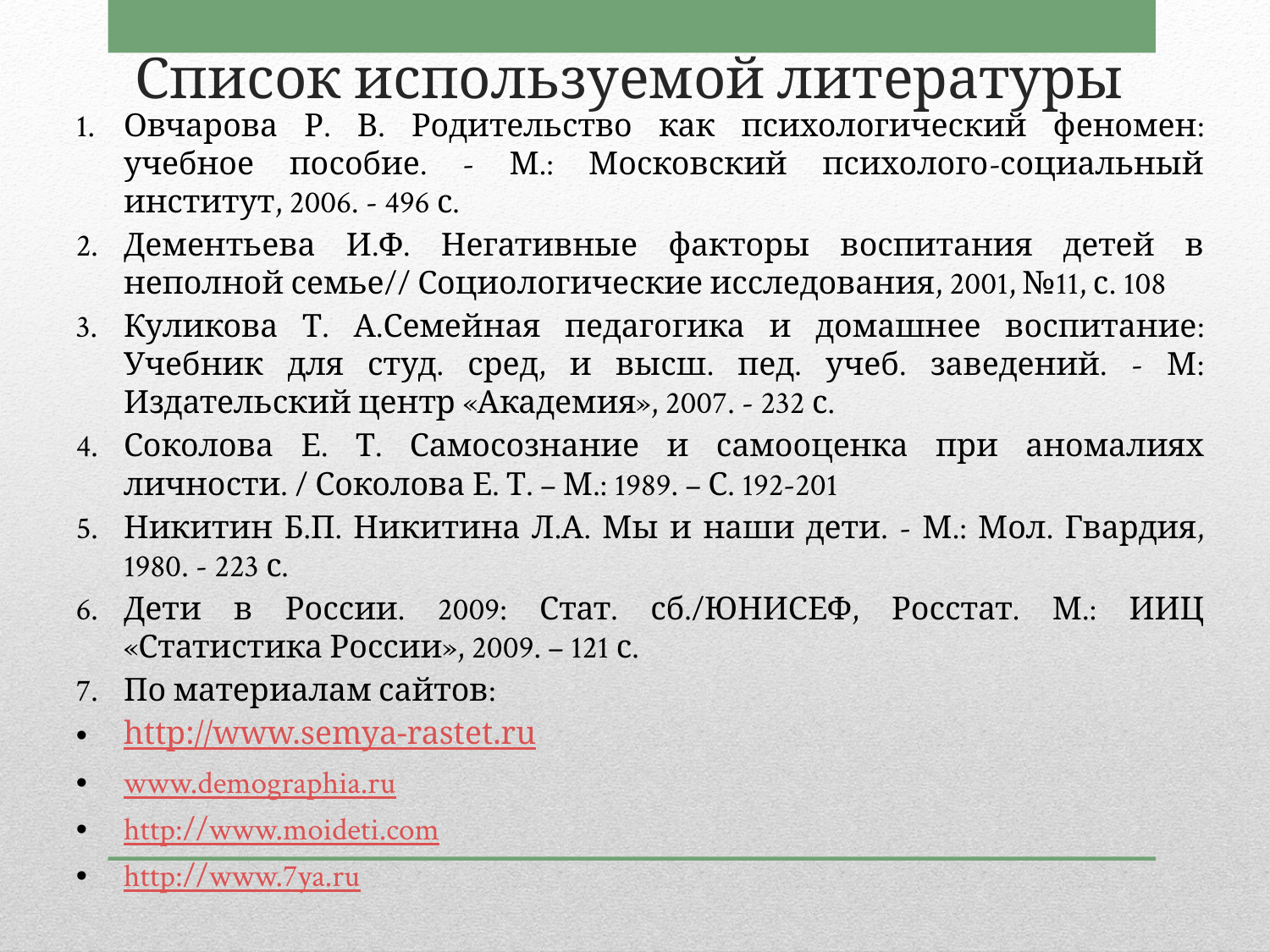

# Список используемой литературы
Овчарова Р. В. Родительство как психологический феномен: учебное пособие. - М.: Московский психолого-социальный институт, 2006. - 496 с.
Дементьева И.Ф. Негативные факторы воспитания детей в неполной семье// Социологические исследования, 2001, №11, с. 108
Куликова Т. А.Семейная педагогика и домашнее воспитание: Учебник для студ. сред, и высш. пед. учеб. заведений. - М: Издательский центр «Академия», 2007. - 232 с.
Соколова Е. Т. Самосознание и самооценка при аномалиях личности. / Соколова Е. Т. – М.: 1989. – С. 192-201
Никитин Б.П. Никитина Л.А. Мы и наши дети. - М.: Мол. Гвардия, 1980. - 223 с.
Дети в России. 2009: Стат. сб./ЮНИСЕФ, Росстат. М.: ИИЦ «Статистика России», 2009. – 121 с.
По материалам сайтов:
http://www.semya-rastet.ru
www.demographia.ru
http://www.moideti.com
http://www.7ya.ru